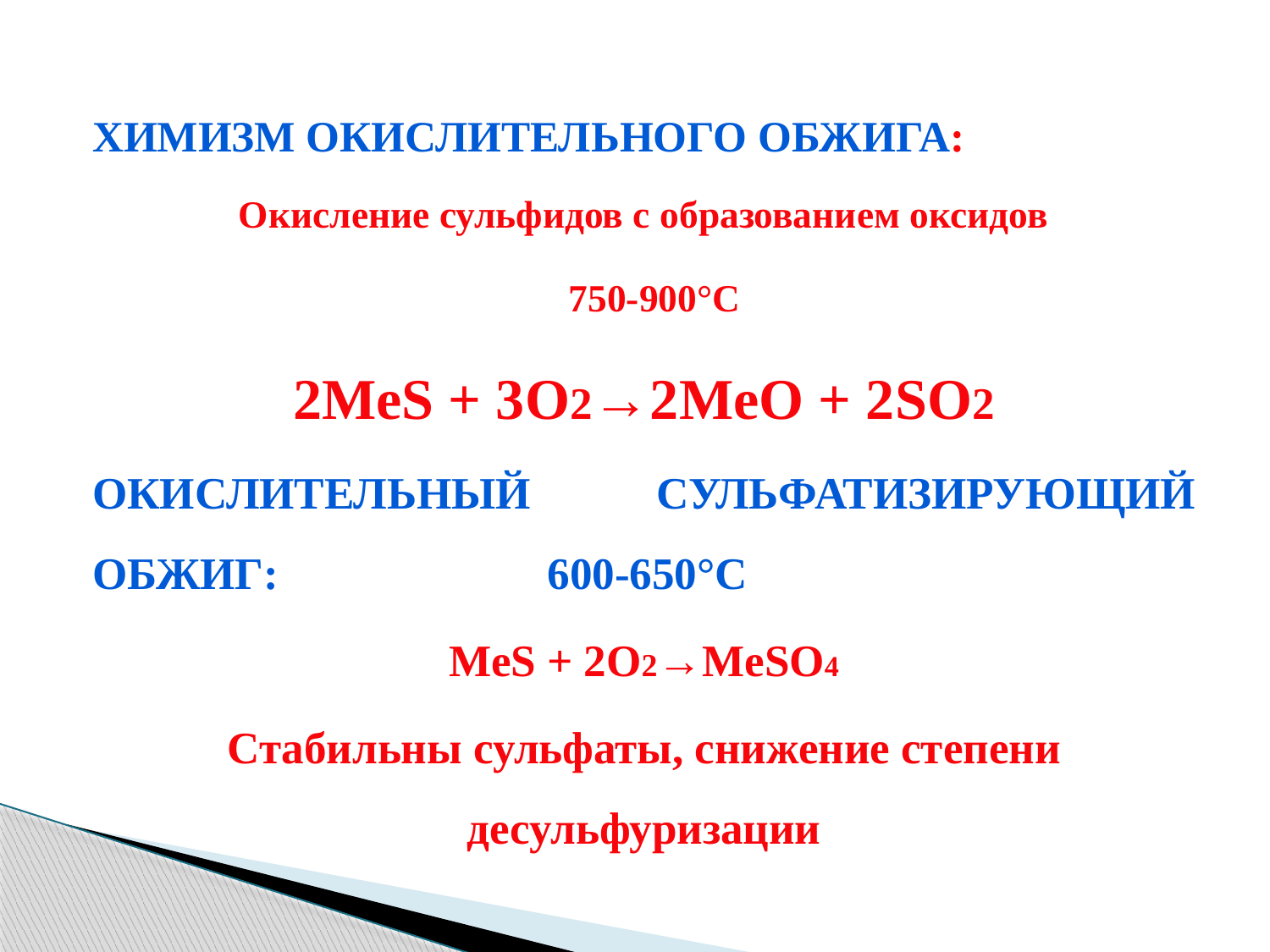

Химизм окислительного обжига:
Окисление сульфидов с образованием оксидов
  750-900°C
2MeS + 3O2→2MeO + 2SO2
Окислительный  сульфатизирующий обжиг:                        600-650°C
MeS + 2O2→MeSO4
Стабильны сульфаты, снижение степени десульфуризации